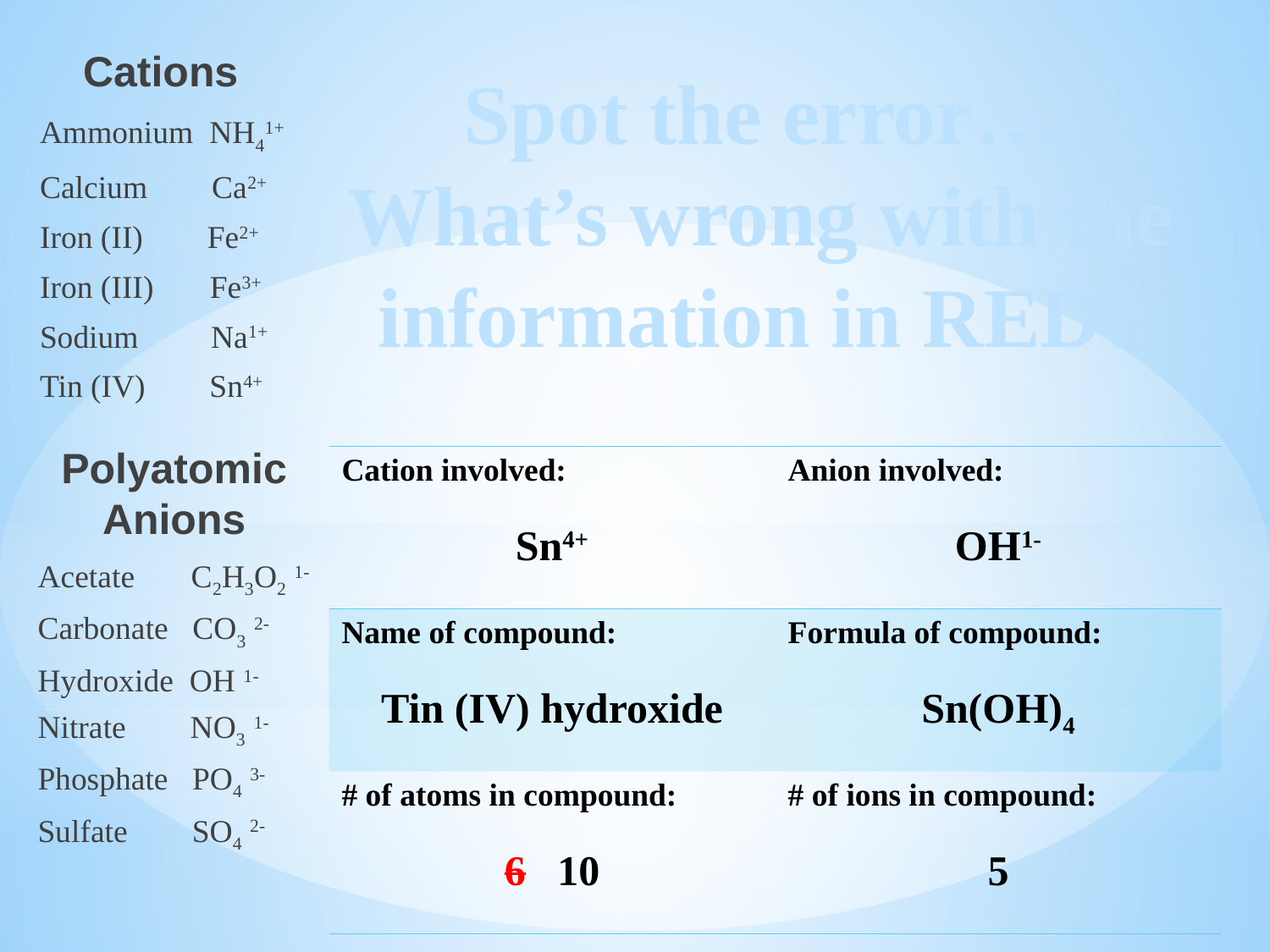

Cations
Spot the error…What’s wrong with the information in RED?
Ammonium  NH41+
Calcium        Ca2+
Iron (II)        Fe2+
Iron (III)       Fe3+
Sodium         Na1+
Tin (IV)        Sn4+
| Cation involved: Sn4+ | Anion involved: OH1- |
| --- | --- |
| Name of compound: Tin (IV) hydroxide | Formula of compound: Sn(OH)4 |
| # of atoms in compound: 6 10 | # of ions in compound: 5 |
Polyatomic Anions
Acetate       C2H3O2 1-
Carbonate   CO3 2-
Hydroxide  OH 1-
Nitrate        NO3 1-
Phosphate   PO4 3-
Sulfate        SO4 2-